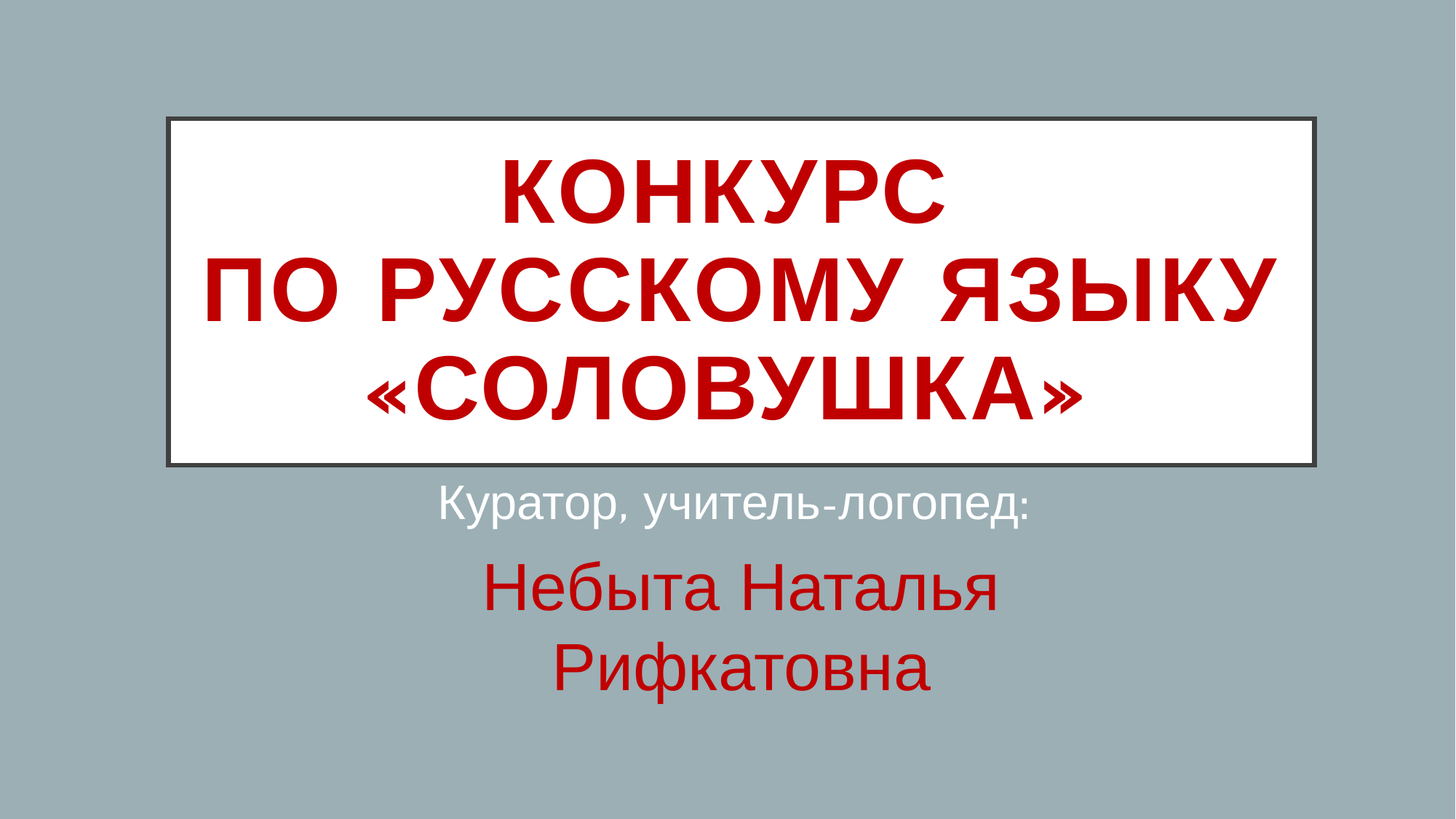

# Конкурс по русскому языку «Соловушка»
Куратор, учитель-логопед:
Небыта Наталья Рифкатовна